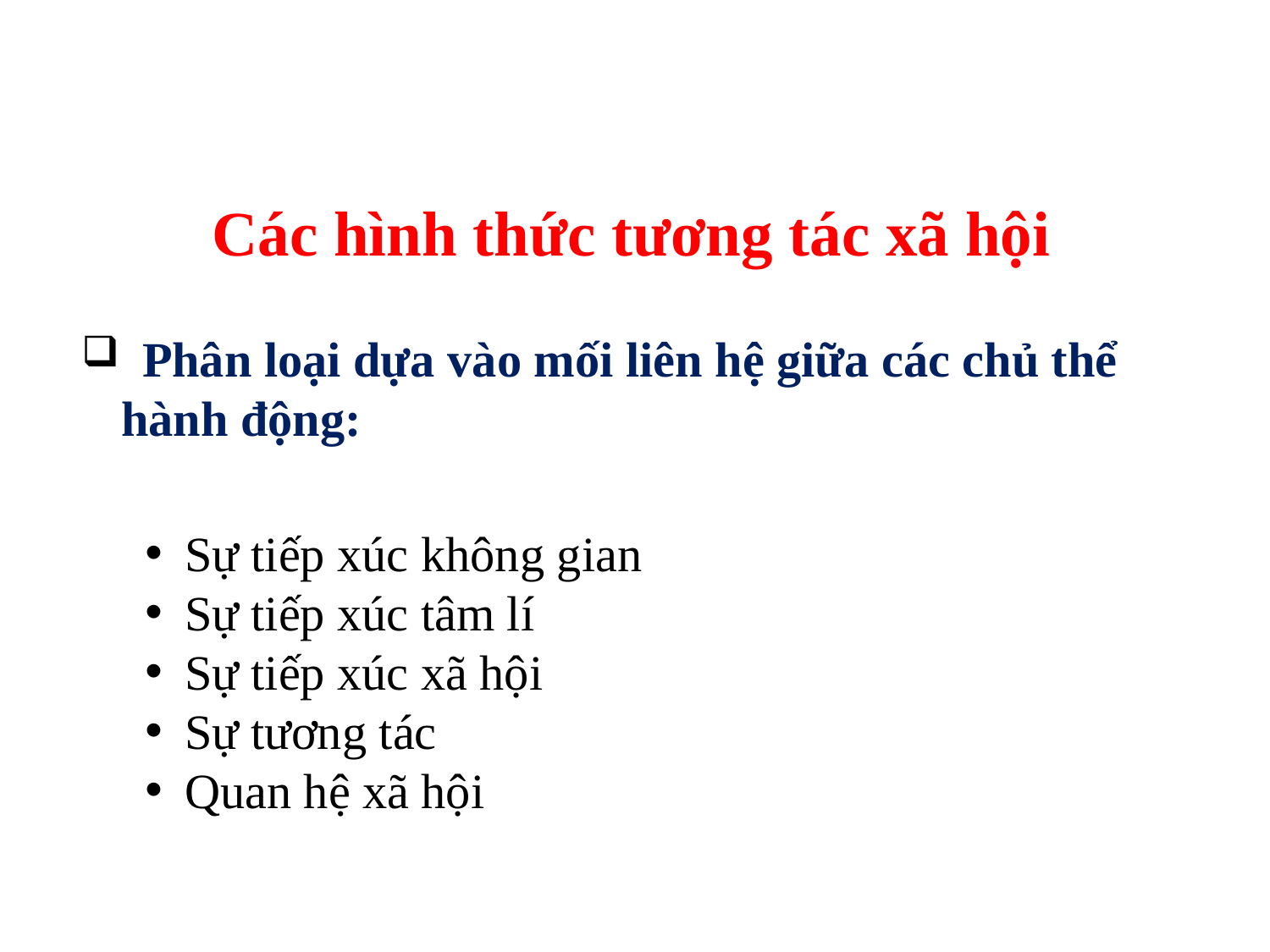

Các hình thức tương tác xã hội

  Phân loại dựa vào mối liên hệ giữa các chủ thể hành động:

Sự tiếp xúc không gian
Sự tiếp xúc tâm lí
Sự tiếp xúc xã hội
Sự tương tác
Quan hệ xã hội